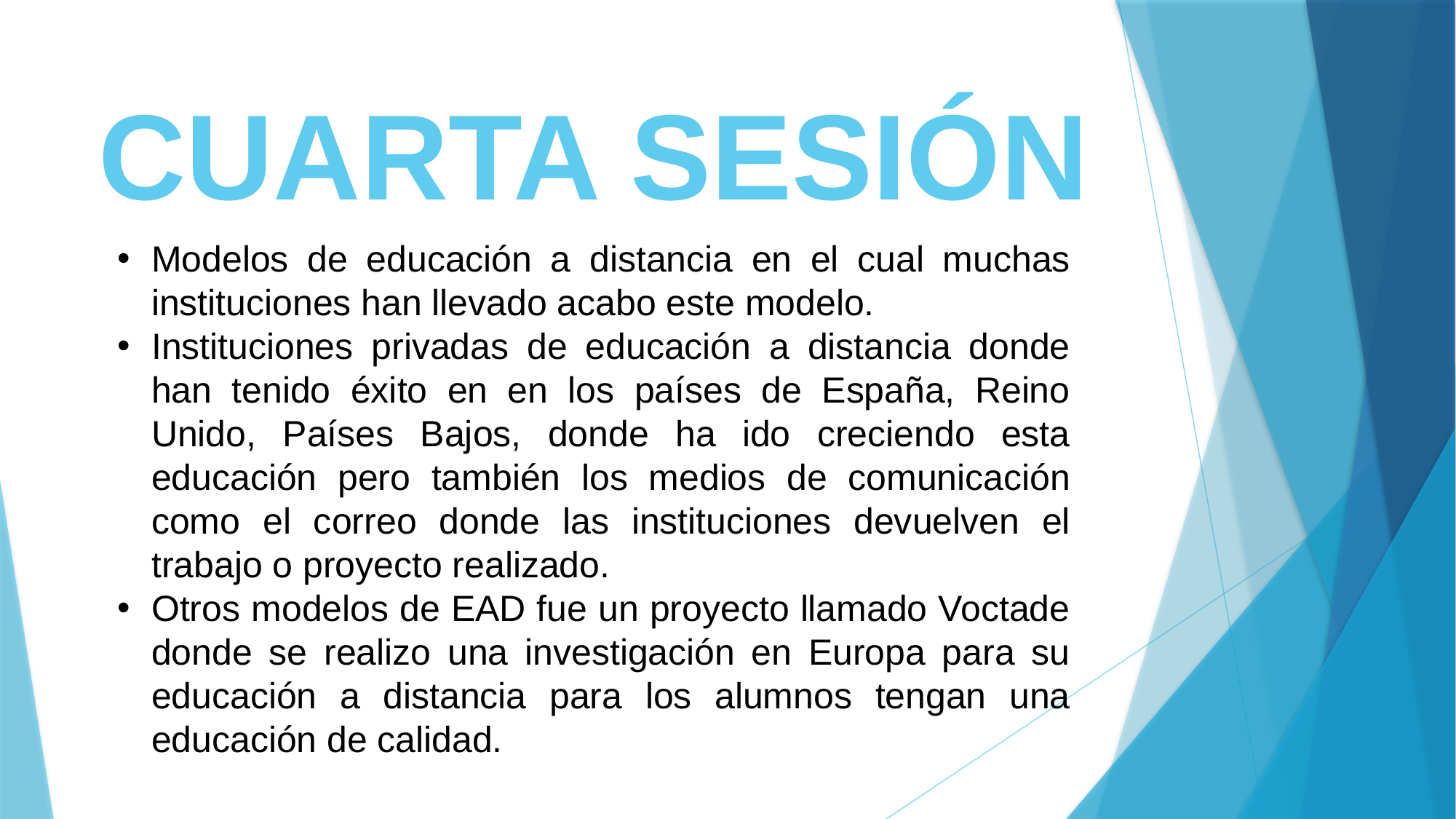

# CUARTA SESIÓN
Modelos de educación a distancia en el cual muchas instituciones han llevado acabo este modelo.
Instituciones privadas de educación a distancia donde han tenido éxito en en los países de España, Reino Unido, Países Bajos, donde ha ido creciendo esta educación pero también los medios de comunicación como el correo donde las instituciones devuelven el trabajo o proyecto realizado.
Otros modelos de EAD fue un proyecto llamado Voctade donde se realizo una investigación en Europa para su educación a distancia para los alumnos tengan una educación de calidad.